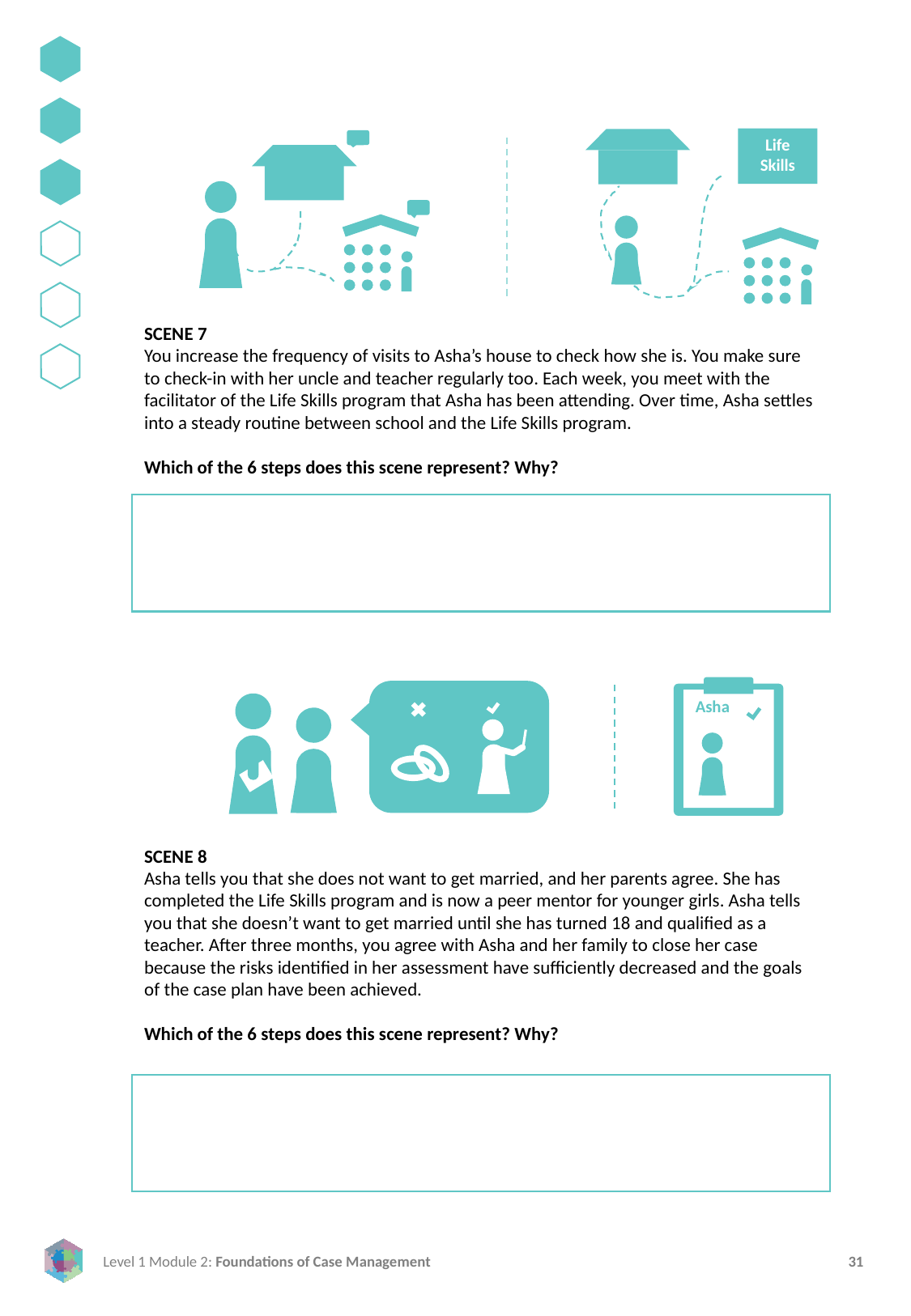

Life Skills

SCENE 7
You increase the frequency of visits to Asha’s house to check how she is. You make sure to check-in with her uncle and teacher regularly too. Each week, you meet with the facilitator of the Life Skills program that Asha has been attending. Over time, Asha settles into a steady routine between school and the Life Skills program.

Which of the 6 steps does this scene represent? Why?

Asha

SCENE 8
Asha tells you that she does not want to get married, and her parents agree. She has completed the Life Skills program and is now a peer mentor for younger girls. Asha tells you that she doesn’t want to get married until she has turned 18 and qualified as a teacher. After three months, you agree with Asha and her family to close her case because the risks identified in her assessment have sufficiently decreased and the goals of the case plan have been achieved.

Which of the 6 steps does this scene represent? Why?